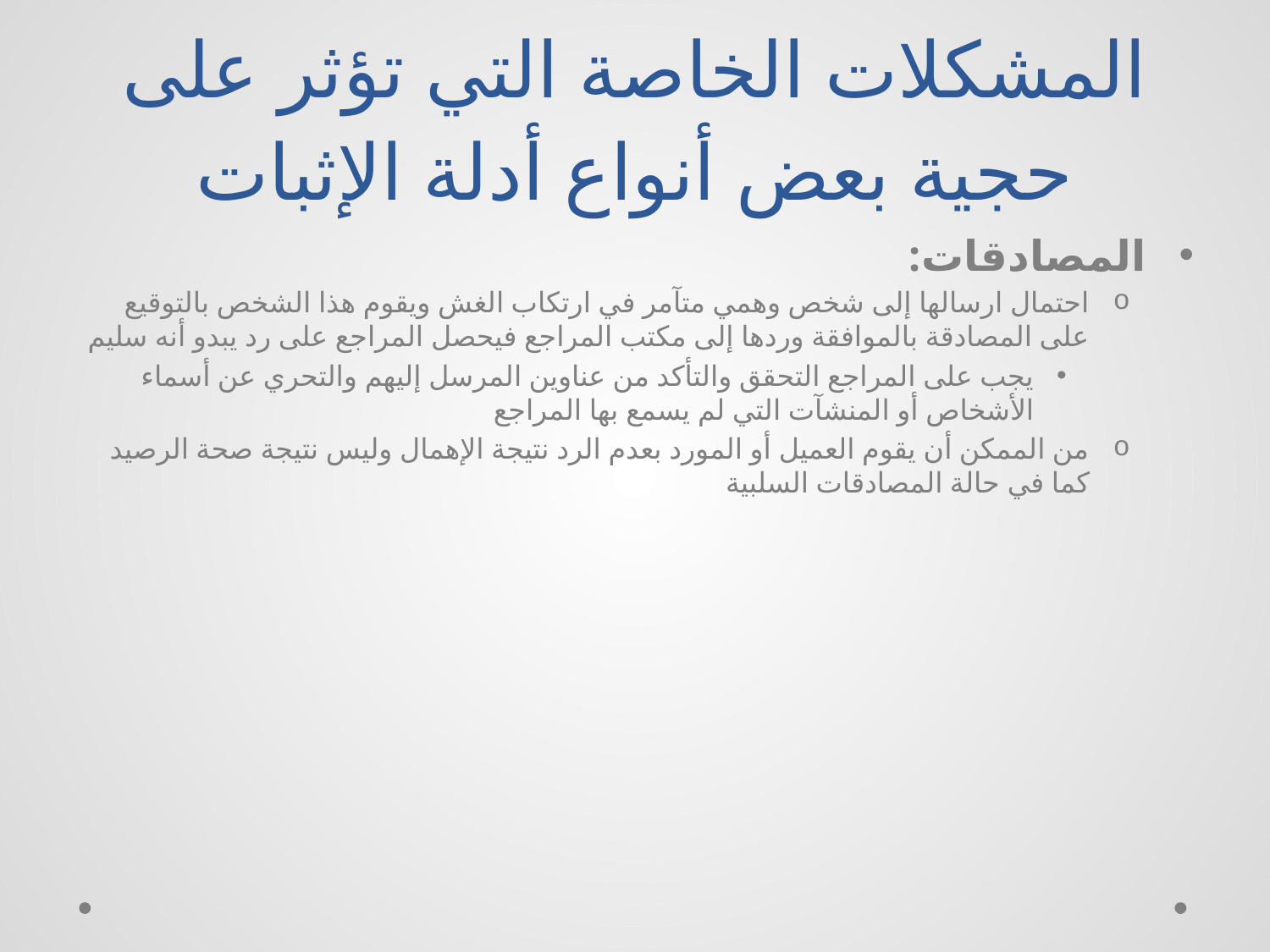

# المشكلات الخاصة التي تؤثر على حجية بعض أنواع أدلة الإثبات
المصادقات:
احتمال ارسالها إلى شخص وهمي متآمر في ارتكاب الغش ويقوم هذا الشخص بالتوقيع على المصادقة بالموافقة وردها إلى مكتب المراجع فيحصل المراجع على رد يبدو أنه سليم
يجب على المراجع التحقق والتأكد من عناوين المرسل إليهم والتحري عن أسماء الأشخاص أو المنشآت التي لم يسمع بها المراجع
من الممكن أن يقوم العميل أو المورد بعدم الرد نتيجة الإهمال وليس نتيجة صحة الرصيد كما في حالة المصادقات السلبية